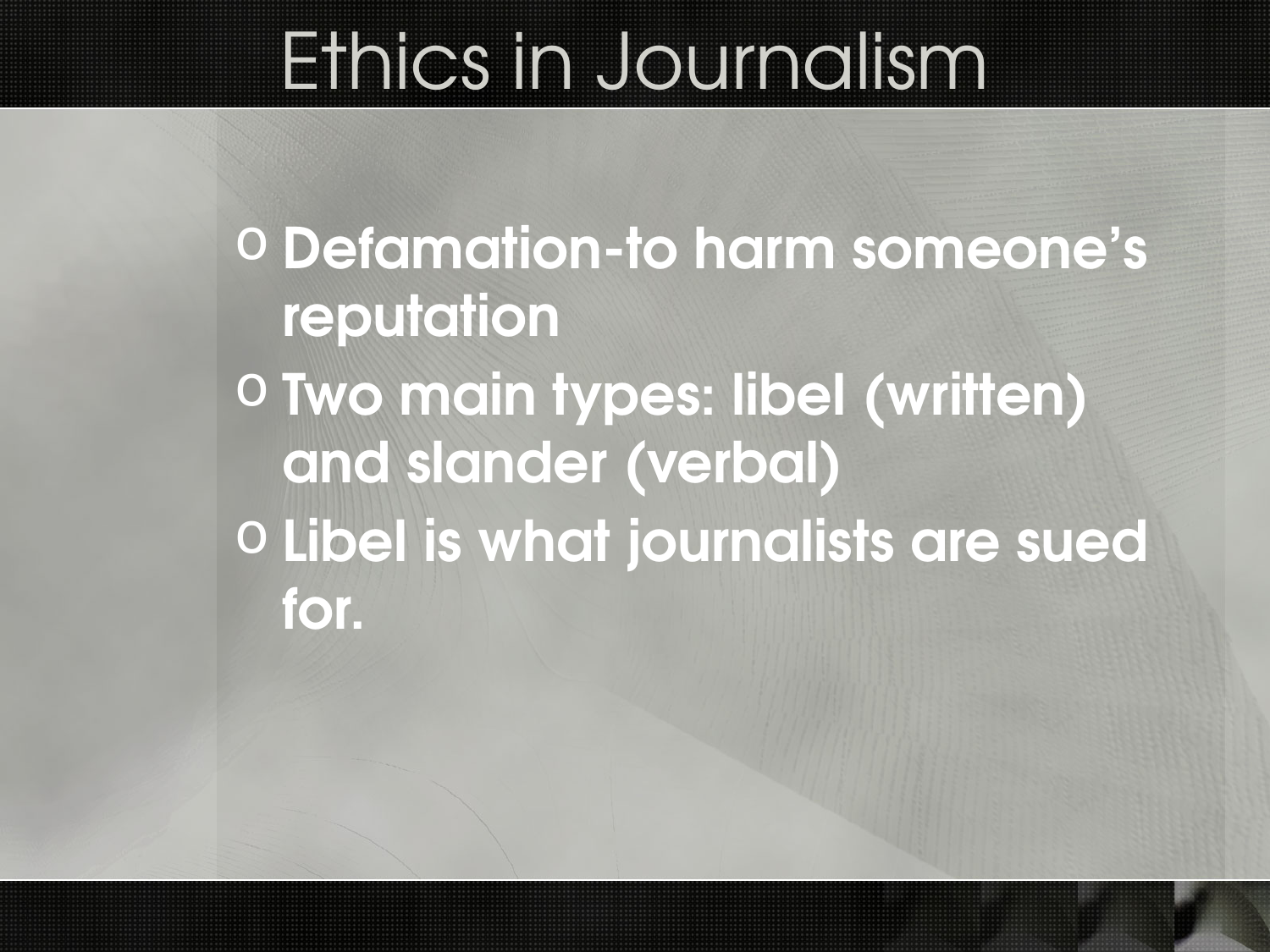

# Ethics in Journalism

Defamation-to harm someone’s reputation
Two main types: libel (written) and slander (verbal)
Libel is what journalists are sued for.